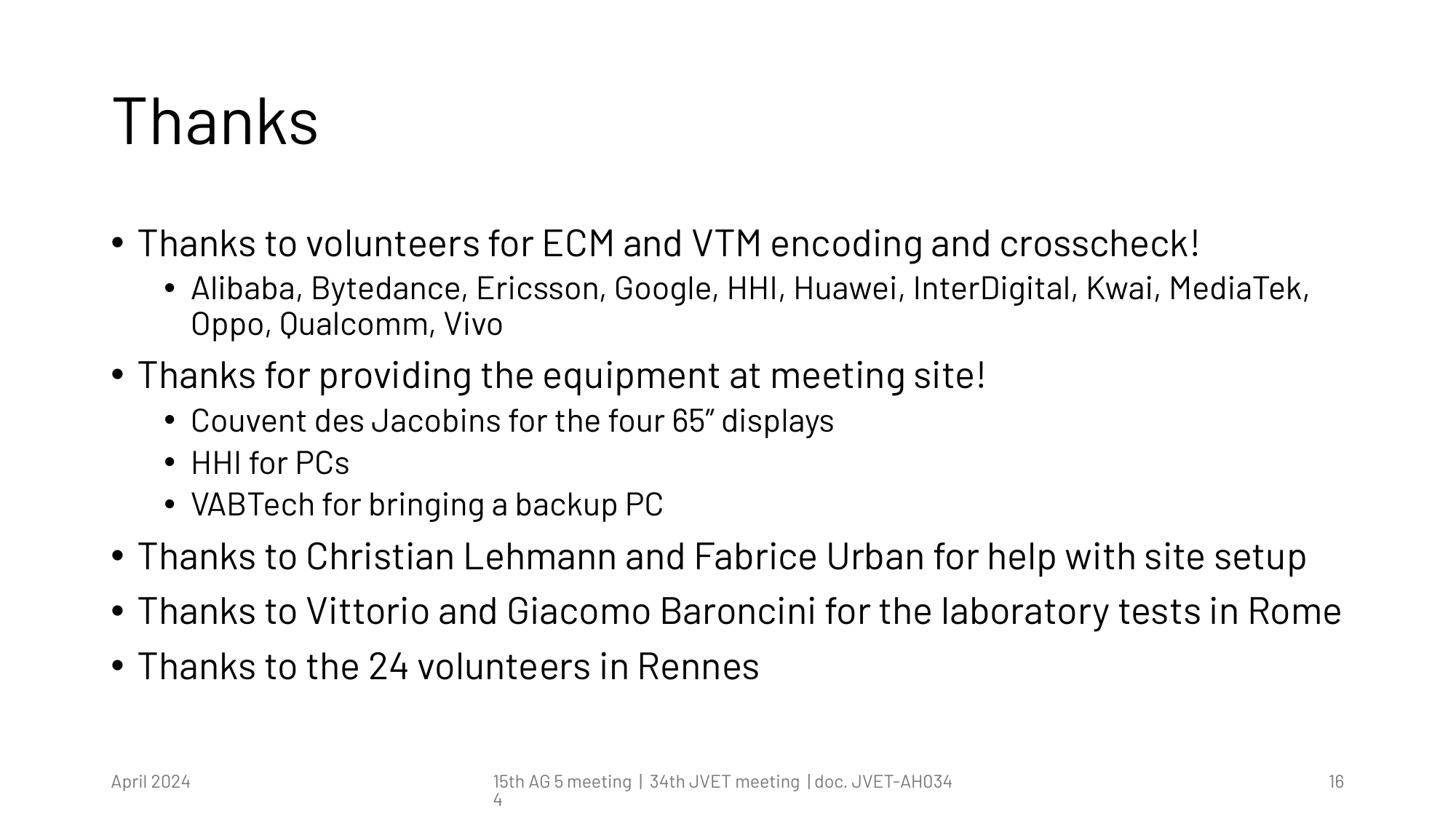

# Thanks
Thanks to volunteers for ECM and VTM encoding and crosscheck!
Alibaba, Bytedance, Ericsson, Google, HHI, Huawei, InterDigital, Kwai, MediaTek, Oppo, Qualcomm, Vivo
Thanks for providing the equipment at meeting site!
Couvent des Jacobins for the four 65” displays
HHI for PCs
VABTech for bringing a backup PC
Thanks to Christian Lehmann and Fabrice Urban for help with site setup
Thanks to Vittorio and Giacomo Baroncini for the laboratory tests in Rome
Thanks to the 24 volunteers in Rennes

April 2024
15th AG 5 meeting  |  34th JVET meeting  | doc. JVET-AH0344
16